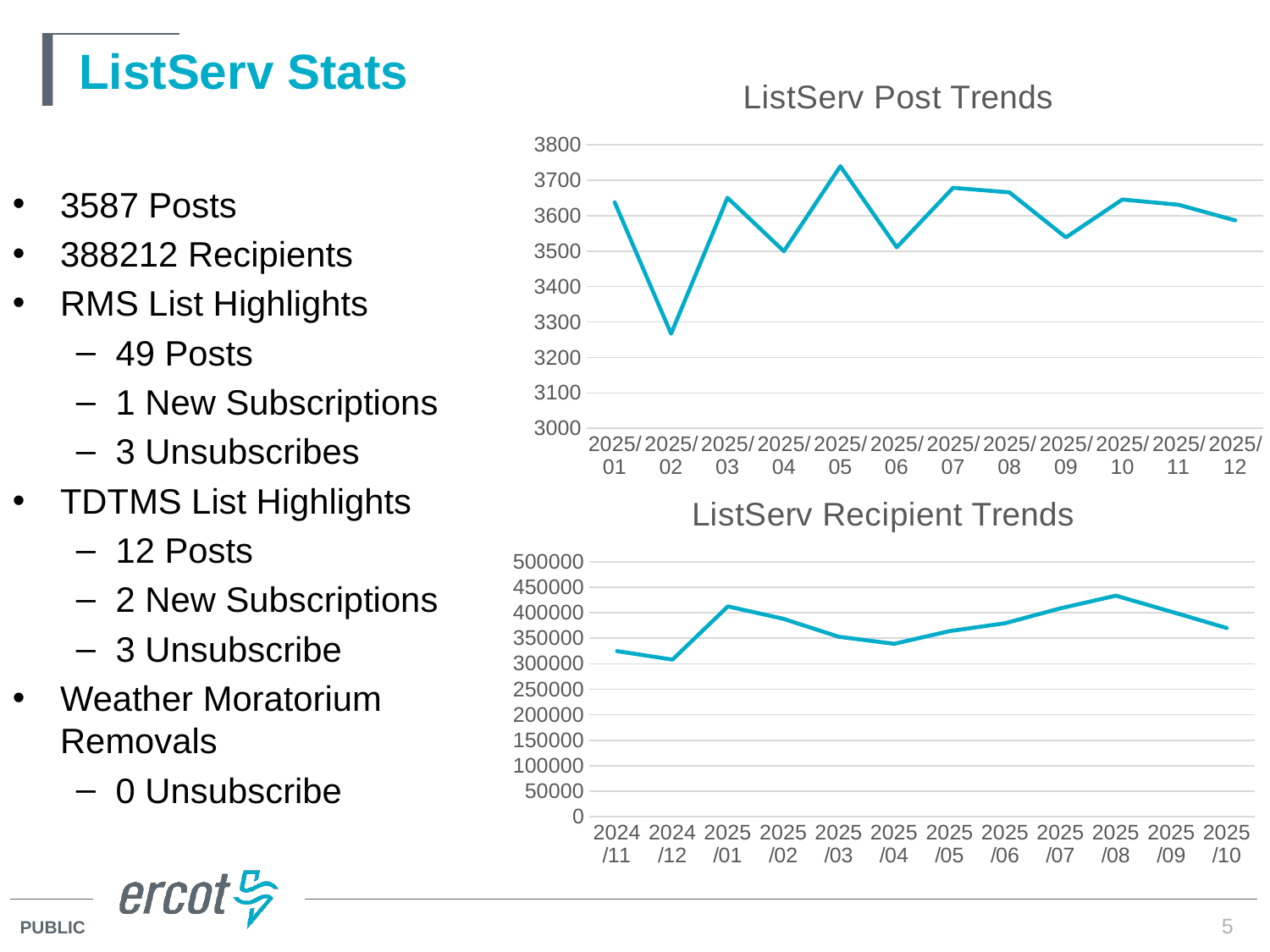

# ListServ Stats

### Chart: ListServ Post Trends

| Category | Series 2 |
|---|---|
| 2025/01 | 3638.0 |
| 2025/02 | 3267.0 |
| 2025/03 | 3651.0 |
| 2025/04 | 3500.0 |
| 2025/05 | 3740.0 |
| 2025/06 | 3511.0 |
| 2025/07 | 3679.0 |
| 2025/08 | 3666.0 |
| 2025/09 | 3539.0 |
| 2025/10 | 3646.0 |
| 2025/11 | 3631.0 |
| 2025/12 | 3587.0 |
3587 Posts
388212 Recipients
RMS List Highlights
49 Posts
1 New Subscriptions
3 Unsubscribes
TDTMS List Highlights
12 Posts
2 New Subscriptions
3 Unsubscribe
Weather Moratorium
Removals
0 Unsubscribe

### Chart: ListServ Recipient Trends

| Category | Series 2 |
|---|---|
| 2024/11 | 324810.0 |
| 2024/12 | 308225.0 |
| 2025/01 | 412489.0 |
| 2025/02 | 388108.0 |
| 2025/03 | 352929.0 |
| 2025/04 | 339169.0 |
| 2025/05 | 363968.0 |
| 2025/06 | 379463.0 |
| 2025/07 | 408650.0 |
| 2025/08 | 433487.0 |
| 2025/09 | 401968.0 |
| 2025/10 | 370047.0 |
5